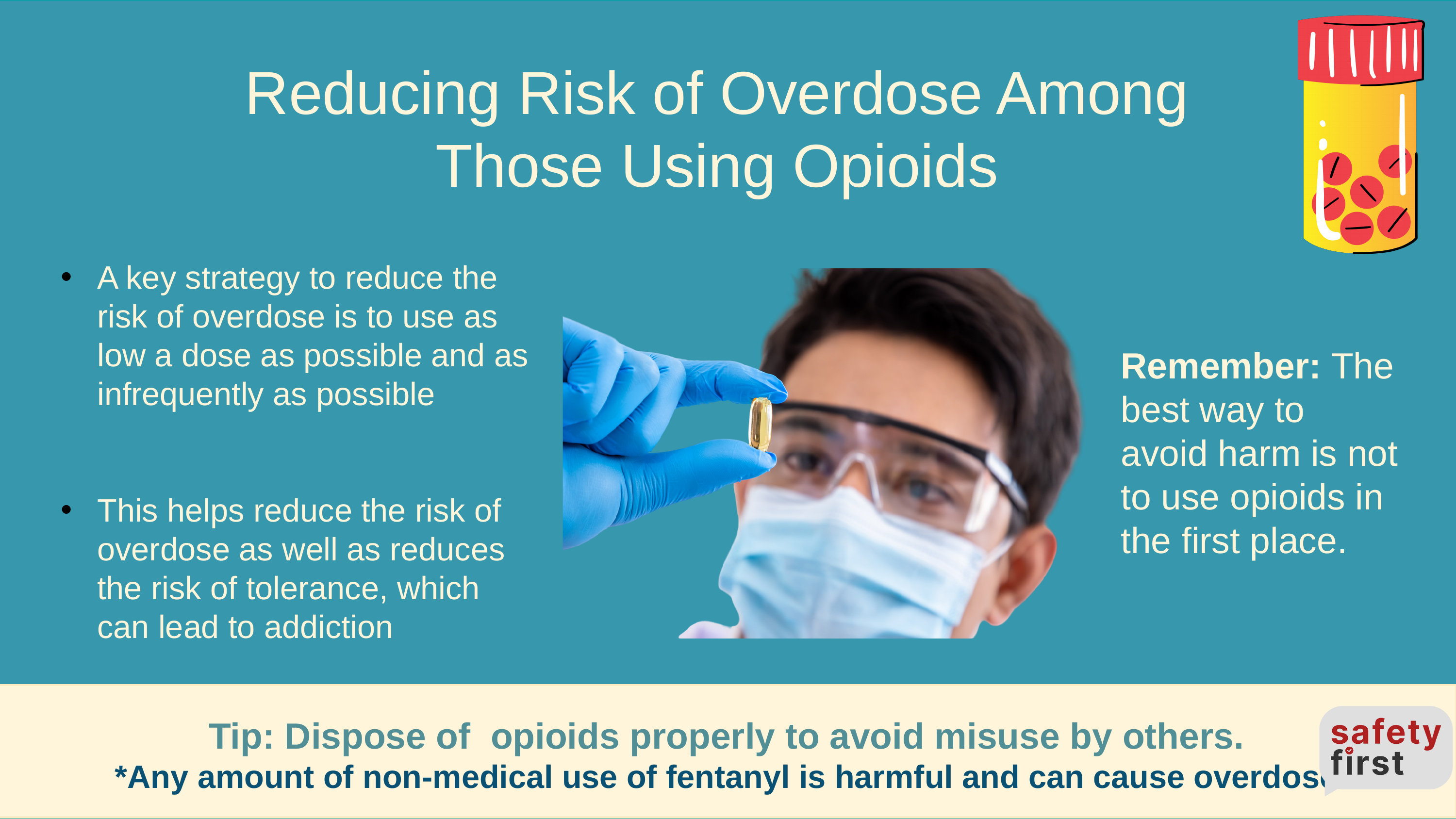

Reducing Risk of Overdose Among Those Using Opioids
A key strategy to reduce the risk of overdose is to use as low a dose as possible and as infrequently as possible

This helps reduce the risk of overdose as well as reduces the risk of tolerance, which can lead to addiction

Remember: The best way to avoid harm is not to use opioids in the first place.

Tip: Dispose of  opioids properly to avoid misuse by others.
*Any amount of non-medical use of fentanyl is harmful and can cause overdose